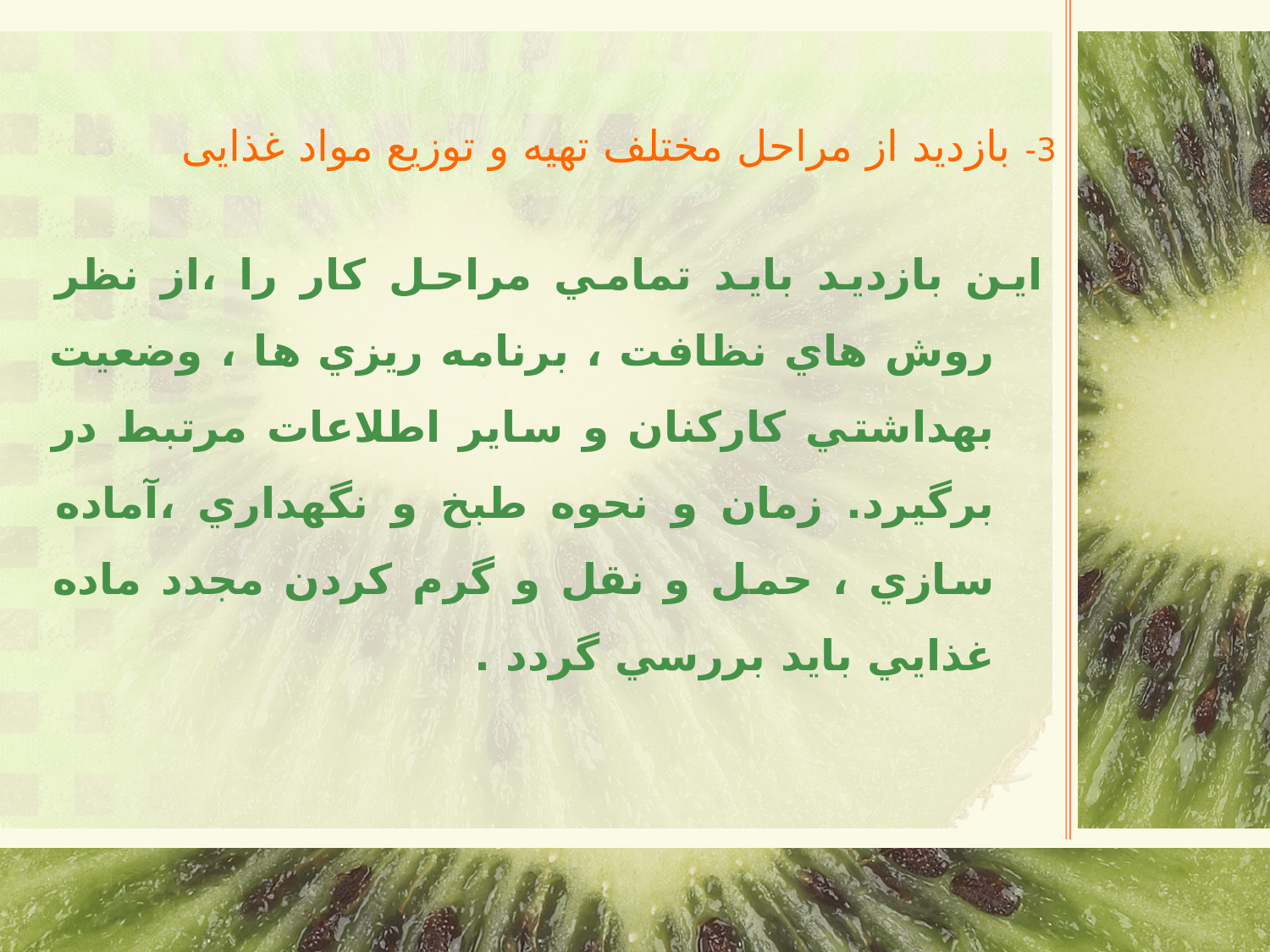

# 3- بازدید از مراحل مختلف تهیه و توزیع مواد غذایی
اين بازديد بايد تمامي مراحل كار را ،‌از نظر روش هاي نظافت ،‌ برنامه ريزي ها ،‌ وضعيت بهداشتي كاركنان و ساير اطلاعات مرتبط در برگيرد. زمان و نحوه طبخ و نگهداري ،‌آماده سازي ،‌ حمل و نقل و گرم كردن مجدد ماده غذايي بايد بررسي گردد .